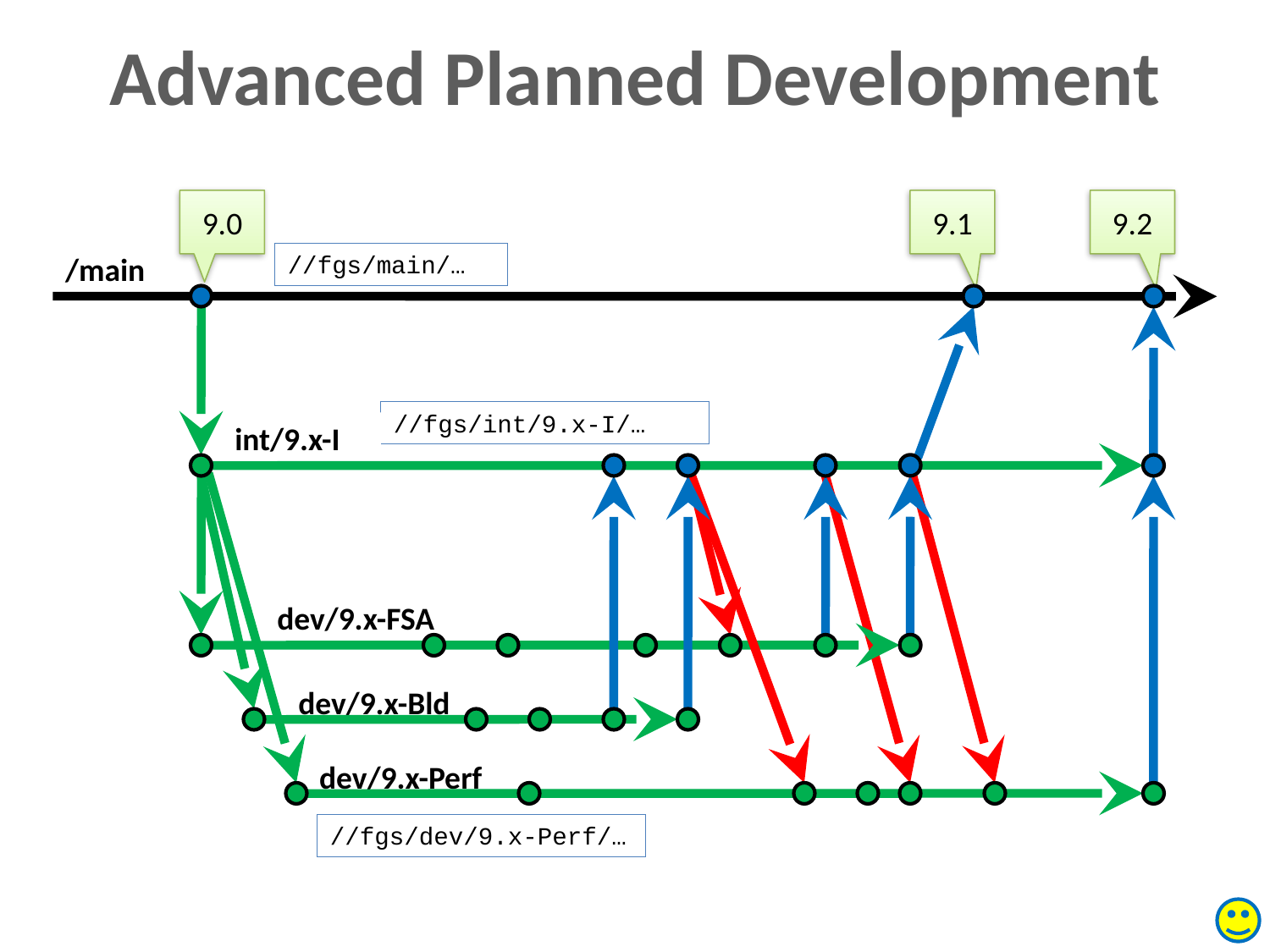

Advanced Planned Development
9.0
9.1
9.2
/main
//fgs/main/…

//fgs/int/9.x-I/…
int/9.x-I

dev/9.x-FSA

dev/9.x-Bld

dev/9.x-Perf

//fgs/dev/9.x-Perf/…